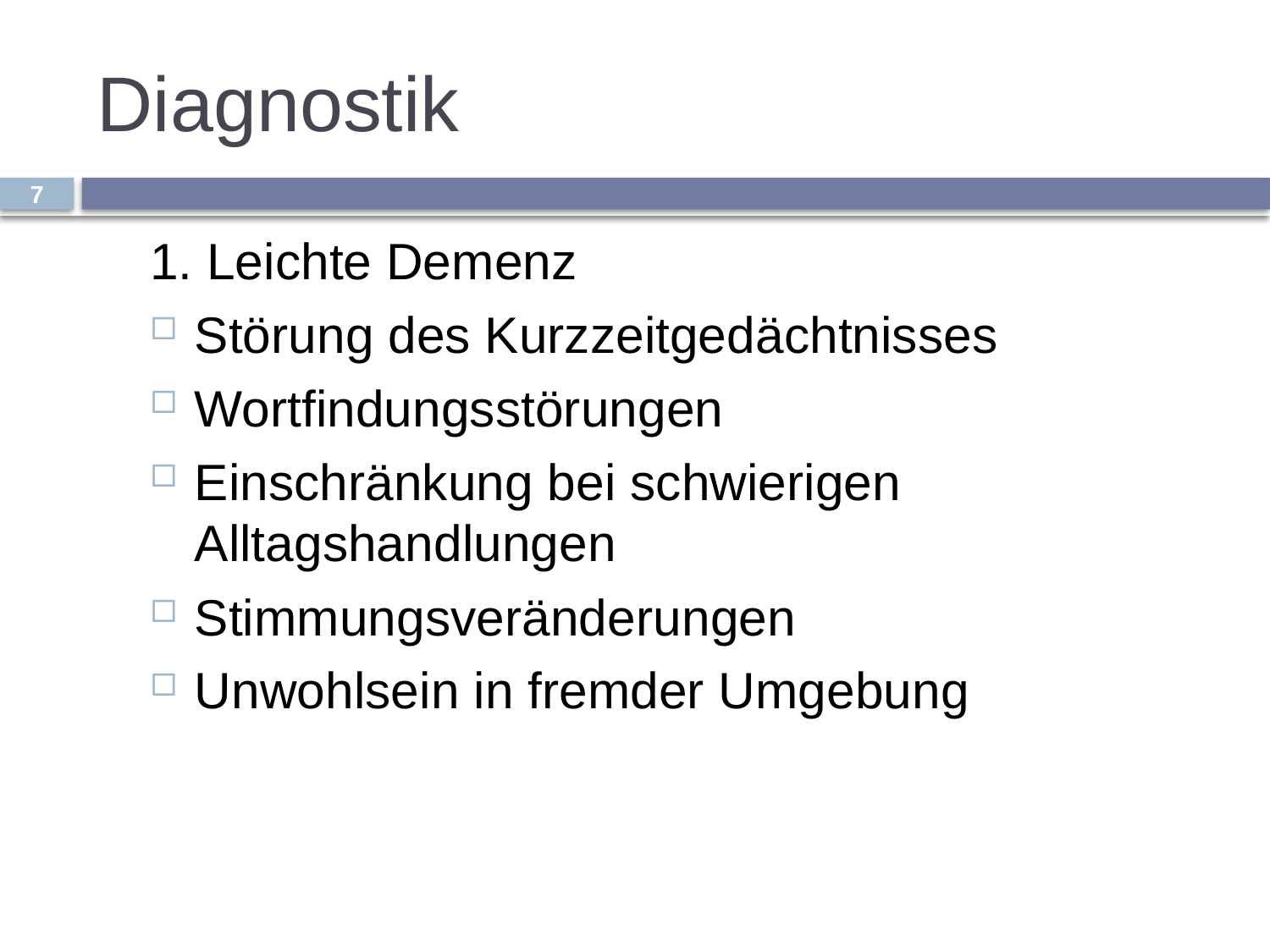

# Diagnostik
7
1. Leichte Demenz
Störung des Kurzzeitgedächtnisses
Wortfindungsstörungen
Einschränkung bei schwierigen Alltagshandlungen
Stimmungsveränderungen
Unwohlsein in fremder Umgebung